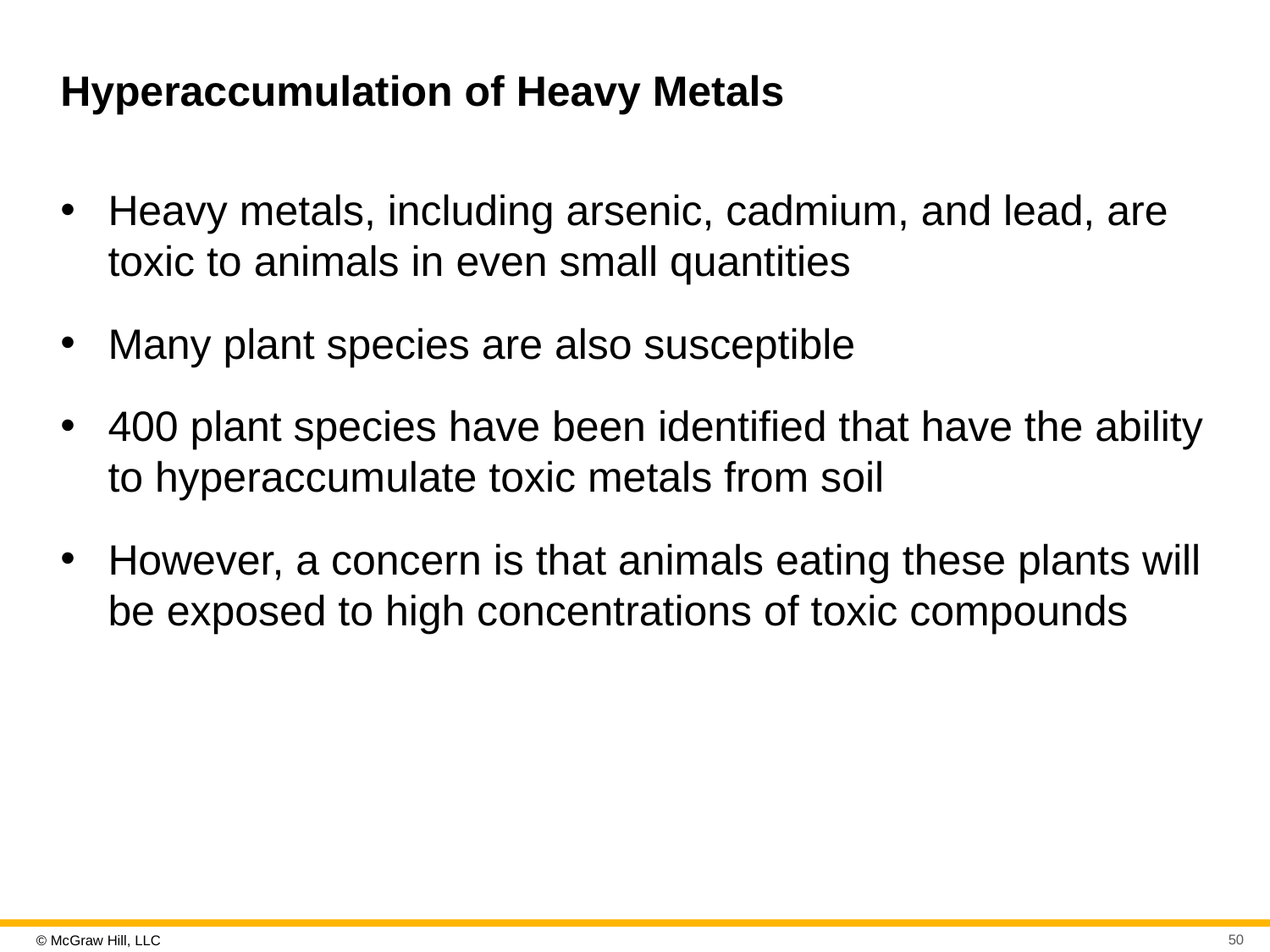

# Hyperaccumulation of Heavy Metals
Heavy metals, including arsenic, cadmium, and lead, are toxic to animals in even small quantities
Many plant species are also susceptible
400 plant species have been identified that have the ability to hyperaccumulate toxic metals from soil
However, a concern is that animals eating these plants will be exposed to high concentrations of toxic compounds
50